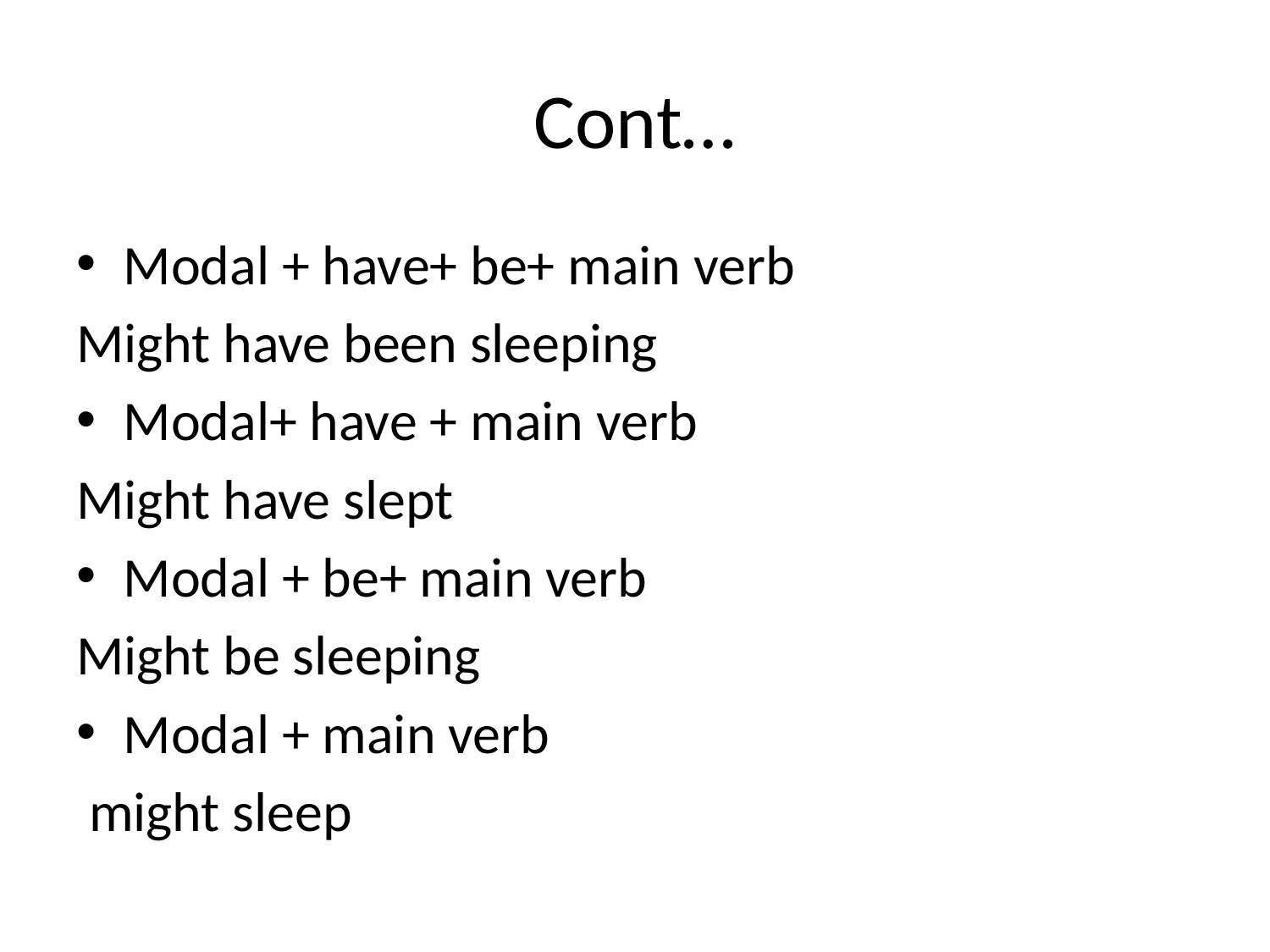

# Cont…
Modal + have+ be+ main verb
Might have been sleeping
Modal+ have + main verb
Might have slept
Modal + be+ main verb
Might be sleeping
Modal + main verb
 might sleep